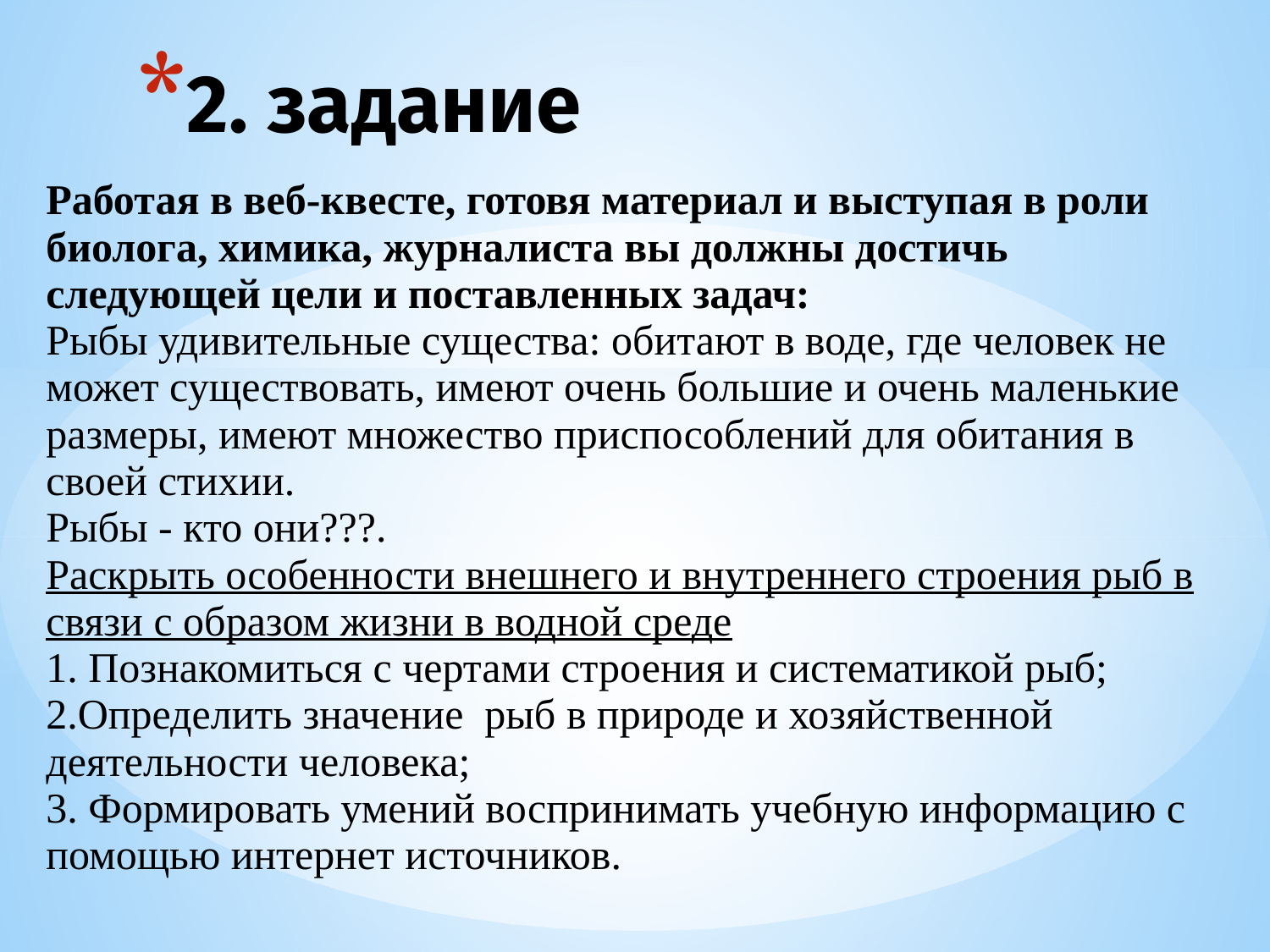

# 2. задание
| Работая в веб-квесте, готовя материал и выступая в роли биолога, химика, журналиста вы должны достичь следующей цели и поставленных задач: Рыбы удивительные существа: обитают в воде, где человек не может существовать, имеют очень большие и очень маленькие размеры, имеют множество приспособлений для обитания в своей стихии.  Рыбы - кто они???. Раскрыть особенности внешнего и внутреннего строения рыб в связи с образом жизни в водной среде 1. Познакомиться с чертами строения и систематикой рыб; 2.Определить значение  рыб в природе и хозяйственной деятельности человека; 3. Формировать умений воспринимать учебную информацию с помощью интернет источников. |
| --- |